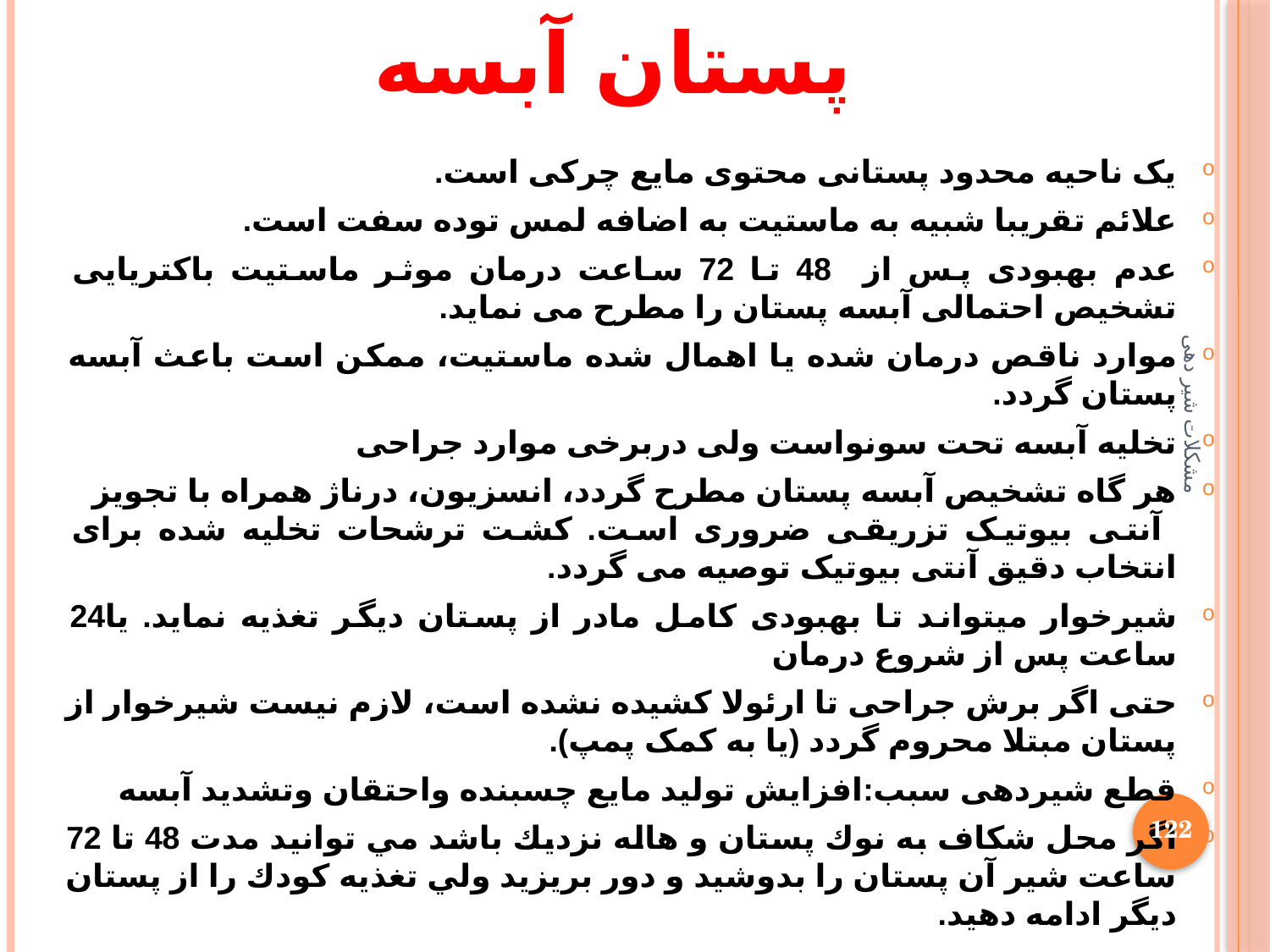

# پستان آبسه

یک ناحیه محدود پستانی محتوی مایع چرکی است.
علائم تقریبا شبیه به ماستیت به اضافه لمس توده سفت است.
عدم بهبودی پس از  48 تا 72 ساعت درمان موثر ماستیت باکتریایی تشخیص احتمالی آبسه پستان را مطرح می نماید.
موارد ناقص درمان شده یا اهمال شده ماستیت، ممکن است باعث آبسه پستان گردد.
تخلیه آبسه تحت سونواست ولی دربرخی موارد جراحی
هر گاه تشخیص آبسه پستان مطرح گردد، انسزیون، درناژ همراه با تجویز     آنتی بیوتیک تزریقی ضروری است. کشت ترشحات تخلیه شده برای انتخاب دقیق آنتی بیوتیک توصیه می گردد.
شیرخوار میتواند تا بهبودی کامل مادر از پستان دیگر تغذیه نماید. یا24 ساعت پس از شروع درمان
حتی اگر برش جراحی تا ارئولا کشیده نشده است، لازم نیست شیرخوار از پستان مبتلا محروم گردد (یا به کمک پمپ).
قطع شیردهی سبب:افزایش تولید مایع چسبنده واحتقان وتشدید آبسه
اگر محل شكاف به نوك پستان و هاله نزديك باشد مي توانید مدت 48 تا 72 ساعت شير آن پستان را بدوشید و دور بريزید ولي تغذيه كودك را از پستان ديگر ادامه دهید.

شیرخوار ترم میتواند شیرهمان پستان رامصرف کند ولی نارس نه.
مشکلات شیر دهی
122